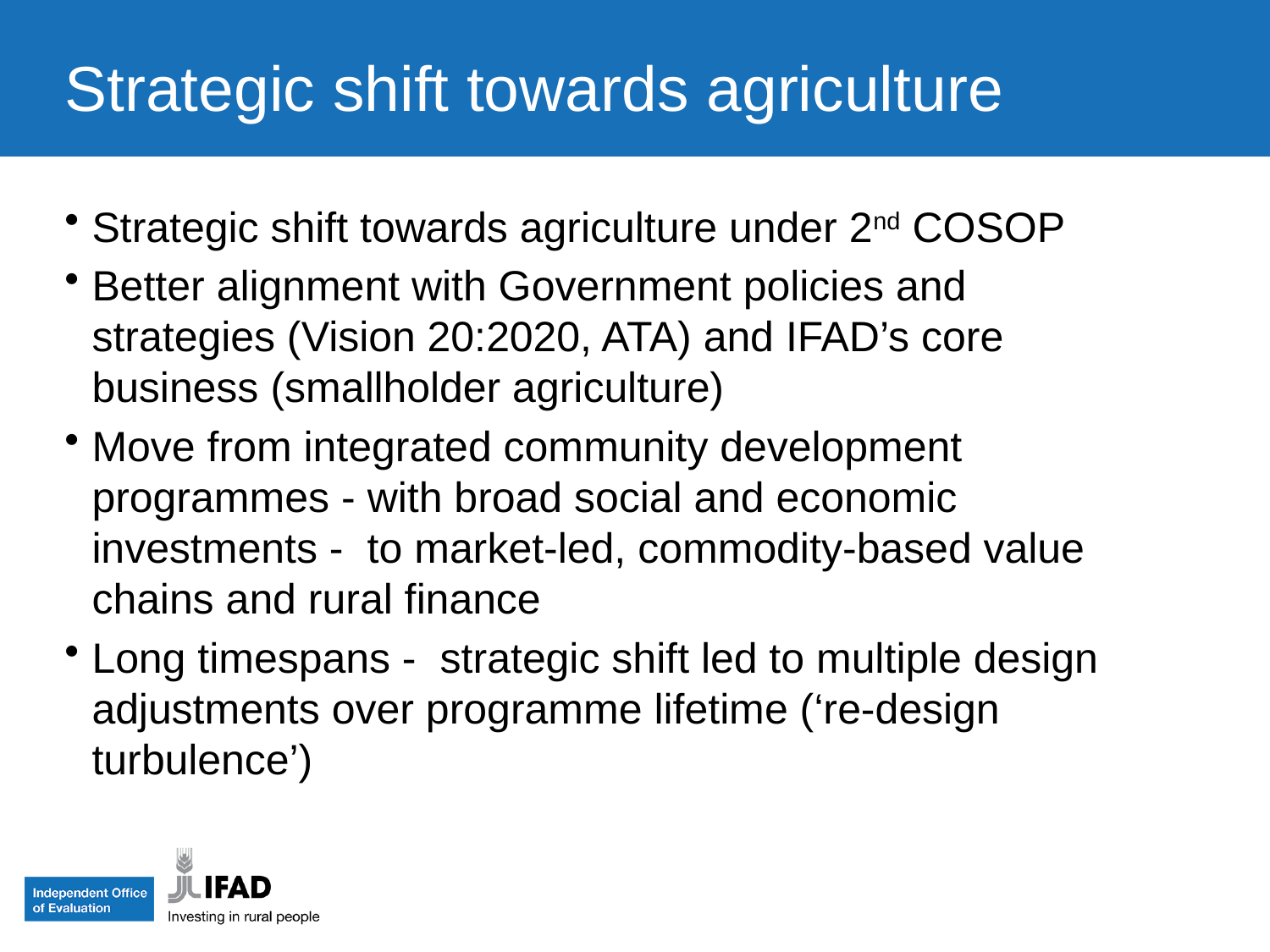

Strategic shift towards agriculture
Strategic shift towards agriculture under 2nd COSOP
Better alignment with Government policies and strategies (Vision 20:2020, ATA) and IFAD’s core business (smallholder agriculture)
Move from integrated community development programmes - with broad social and economic investments -  to market-led, commodity-based value chains and rural finance
Long timespans -  strategic shift led to multiple design adjustments over programme lifetime (‘re-design turbulence’)